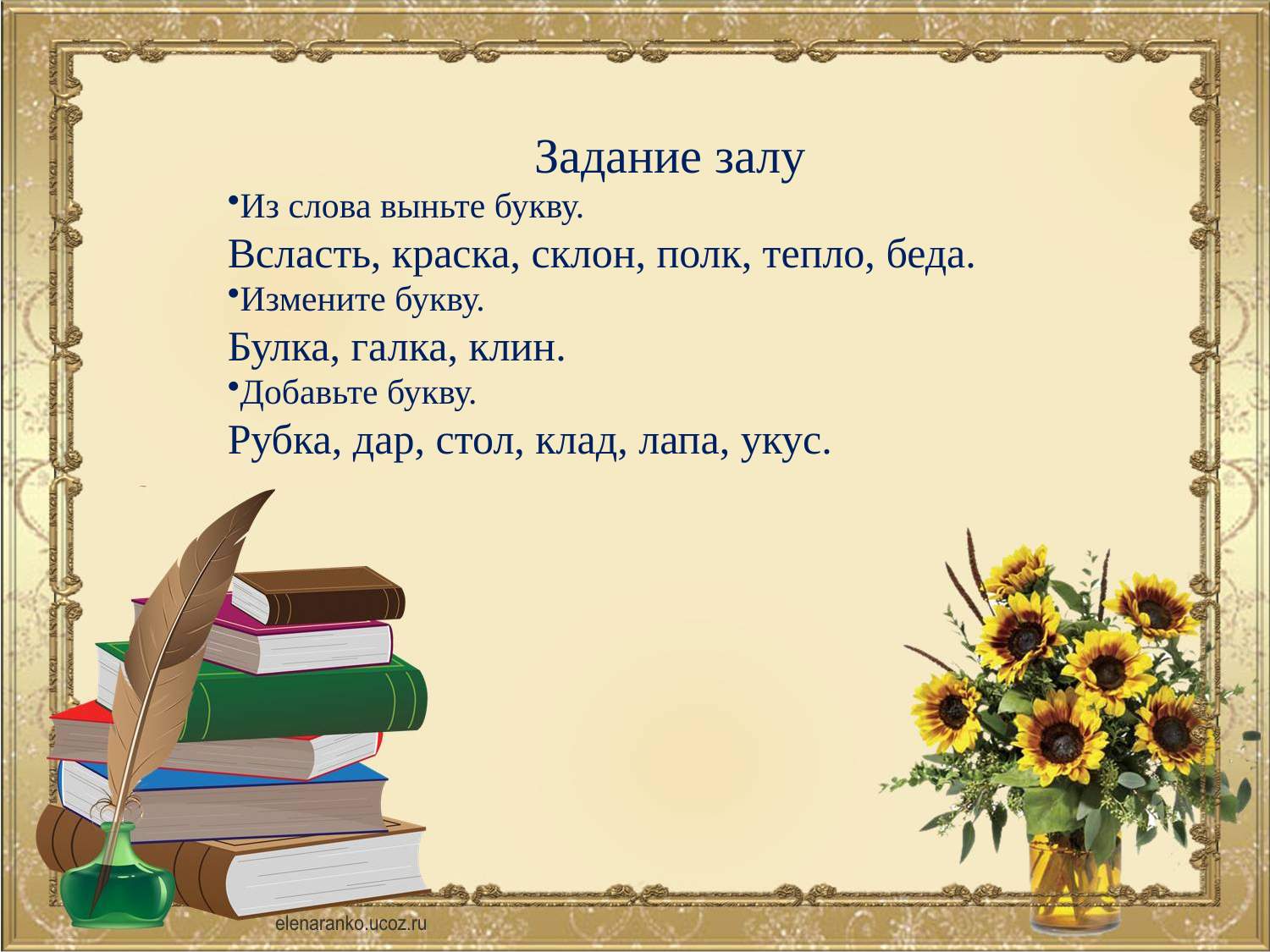

Задание залу
Из слова выньте букву.
Всласть, краска, склон, полк, тепло, беда.
Измените букву.
Булка, галка, клин.
Добавьте букву.
Рубка, дар, стол, клад, лапа, укус.